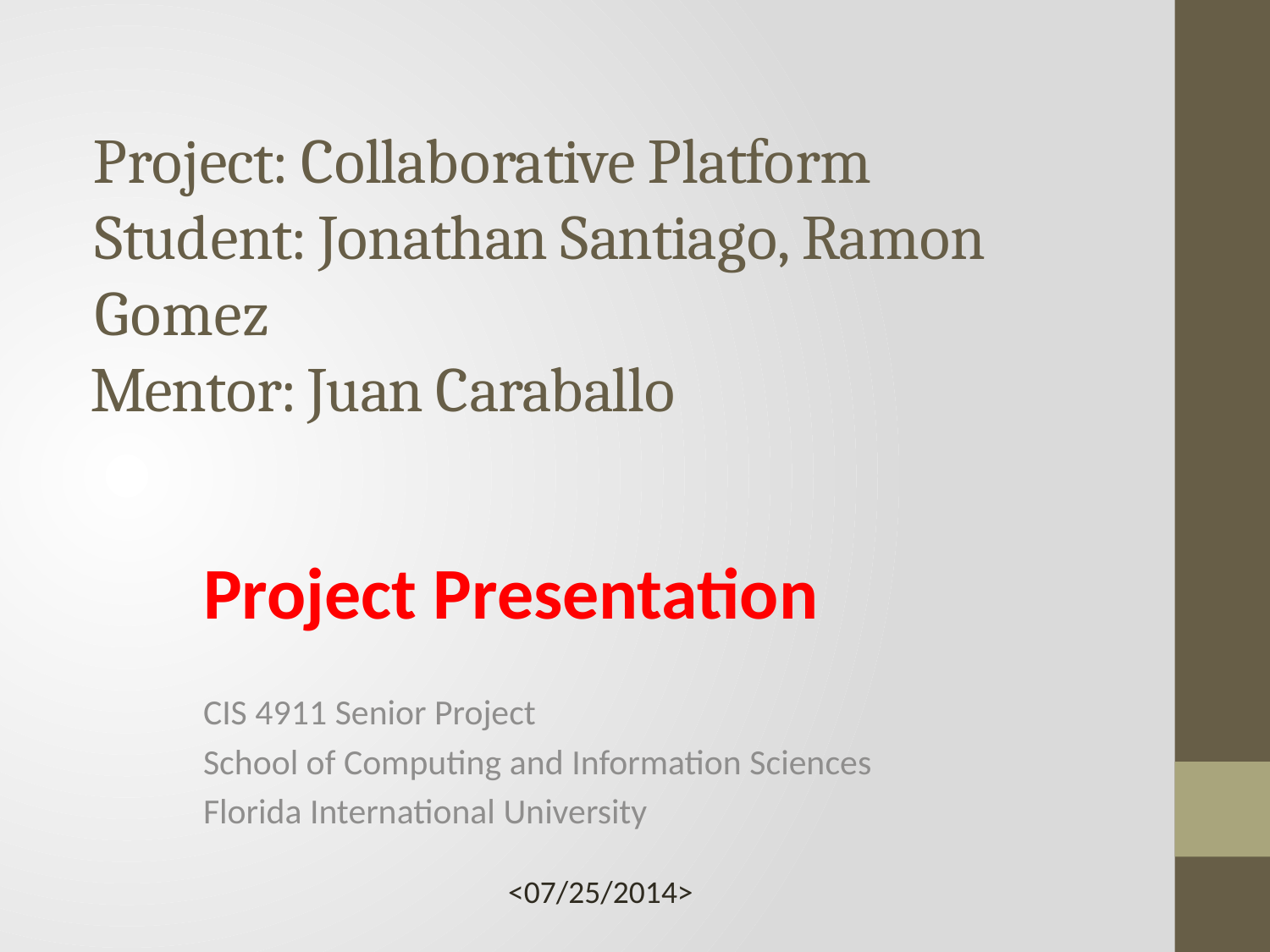

# Project: Collaborative Platform Student: Jonathan Santiago, Ramon Gomez Mentor: Juan Caraballo
Project Presentation

CIS 4911 Senior Project
School of Computing and Information Sciences
Florida International University

<07/25/2014>